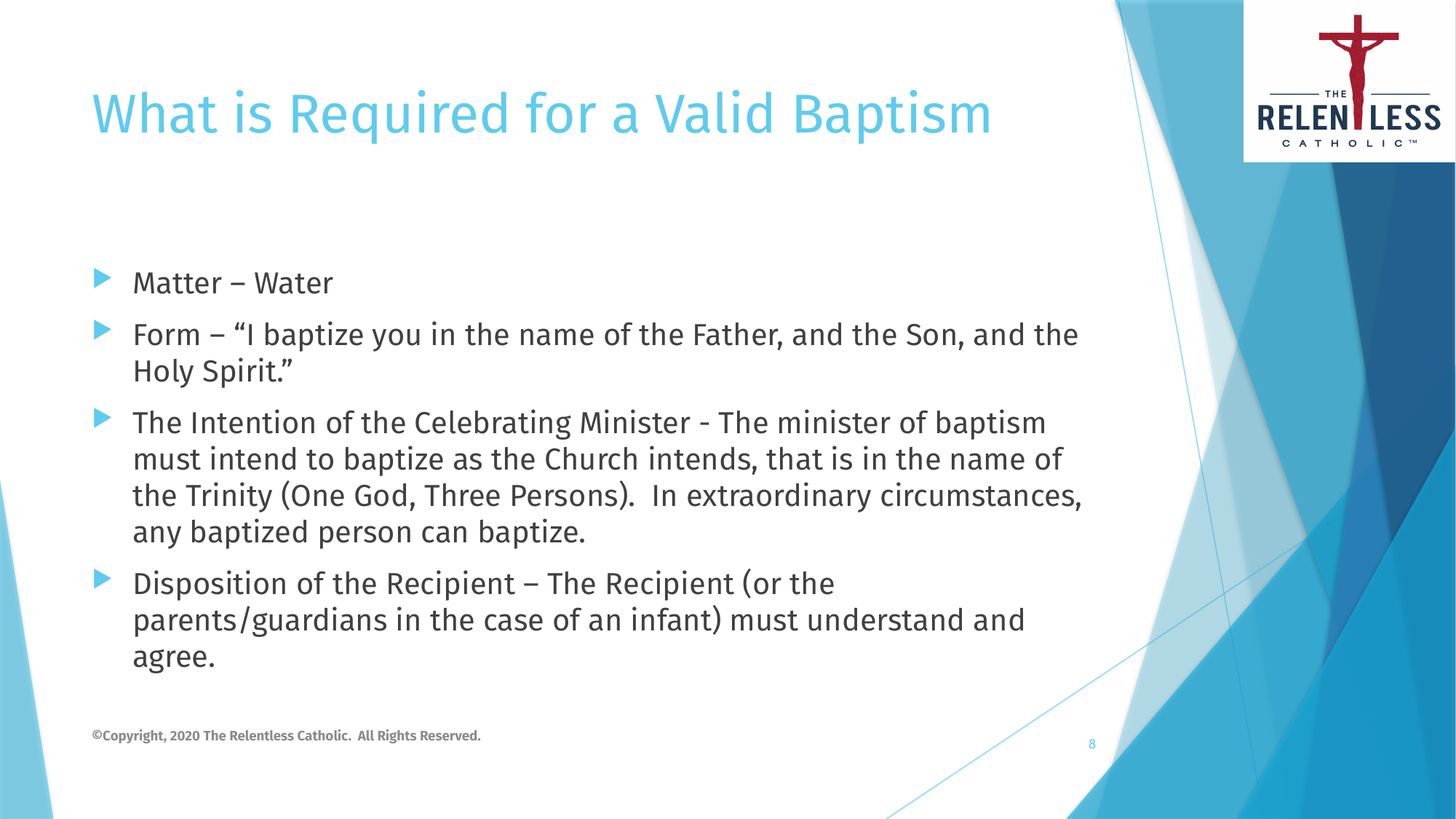

# What is Required for a Valid Baptism
Matter – Water
Form – “I baptize you in the name of the Father, and the Son, and the Holy Spirit.”
The Intention of the Celebrating Minister - The minister of baptism must intend to baptize as the Church intends, that is in the name of the Trinity (One God, Three Persons).  In extraordinary circumstances, any baptized person can baptize.
Disposition of the Recipient – The Recipient (or the parents/guardians in the case of an infant) must understand and agree.
©Copyright, 2020 The Relentless Catholic.  All Rights Reserved.

8